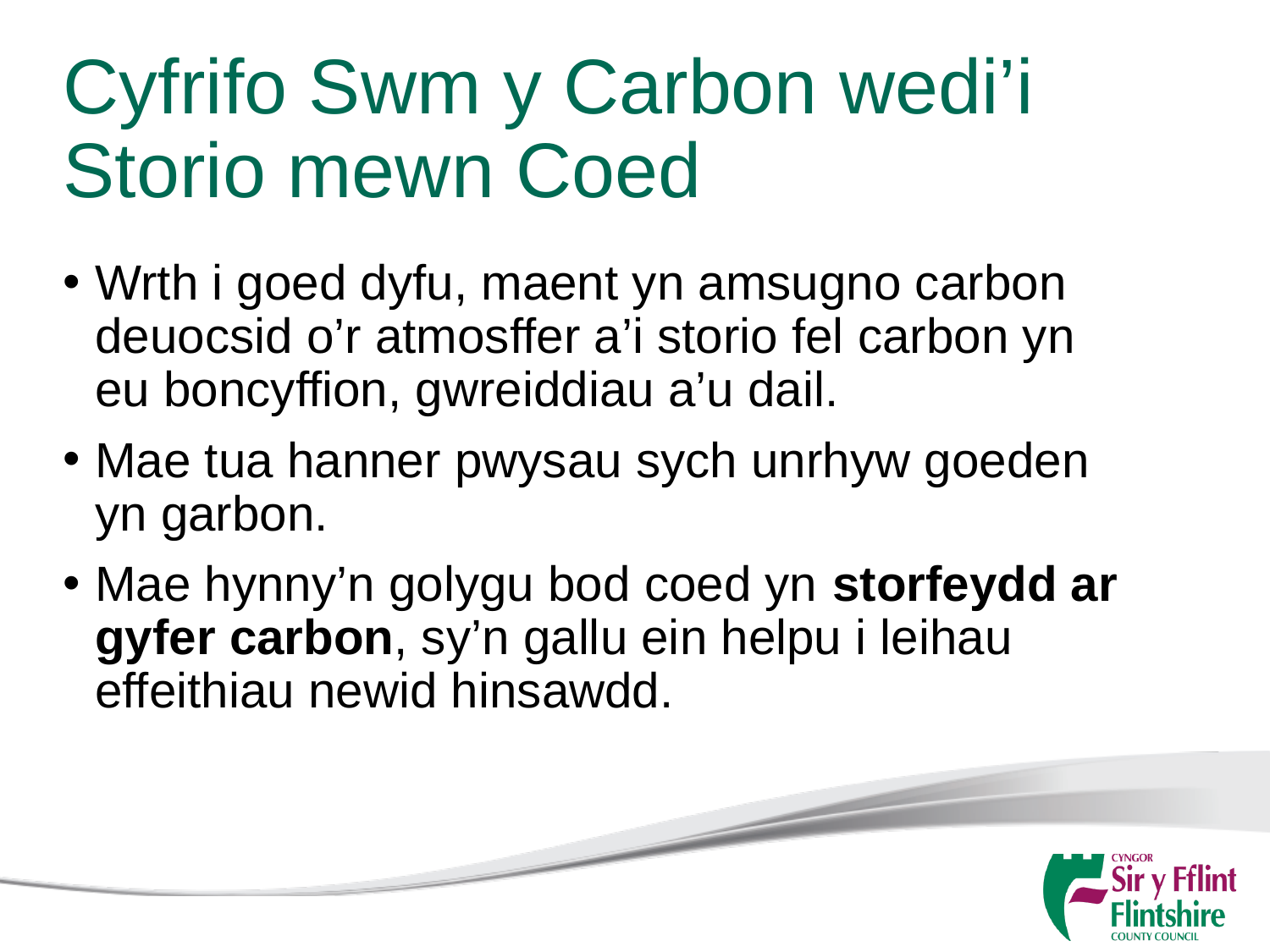

# Cyfrifo Swm y Carbon wedi’i Storio mewn Coed
Wrth i goed dyfu, maent yn amsugno carbon deuocsid o’r atmosffer a’i storio fel carbon yn eu boncyffion, gwreiddiau a’u dail.
Mae tua hanner pwysau sych unrhyw goeden yn garbon.
Mae hynny’n golygu bod coed yn storfeydd ar gyfer carbon, sy’n gallu ein helpu i leihau effeithiau newid hinsawdd.